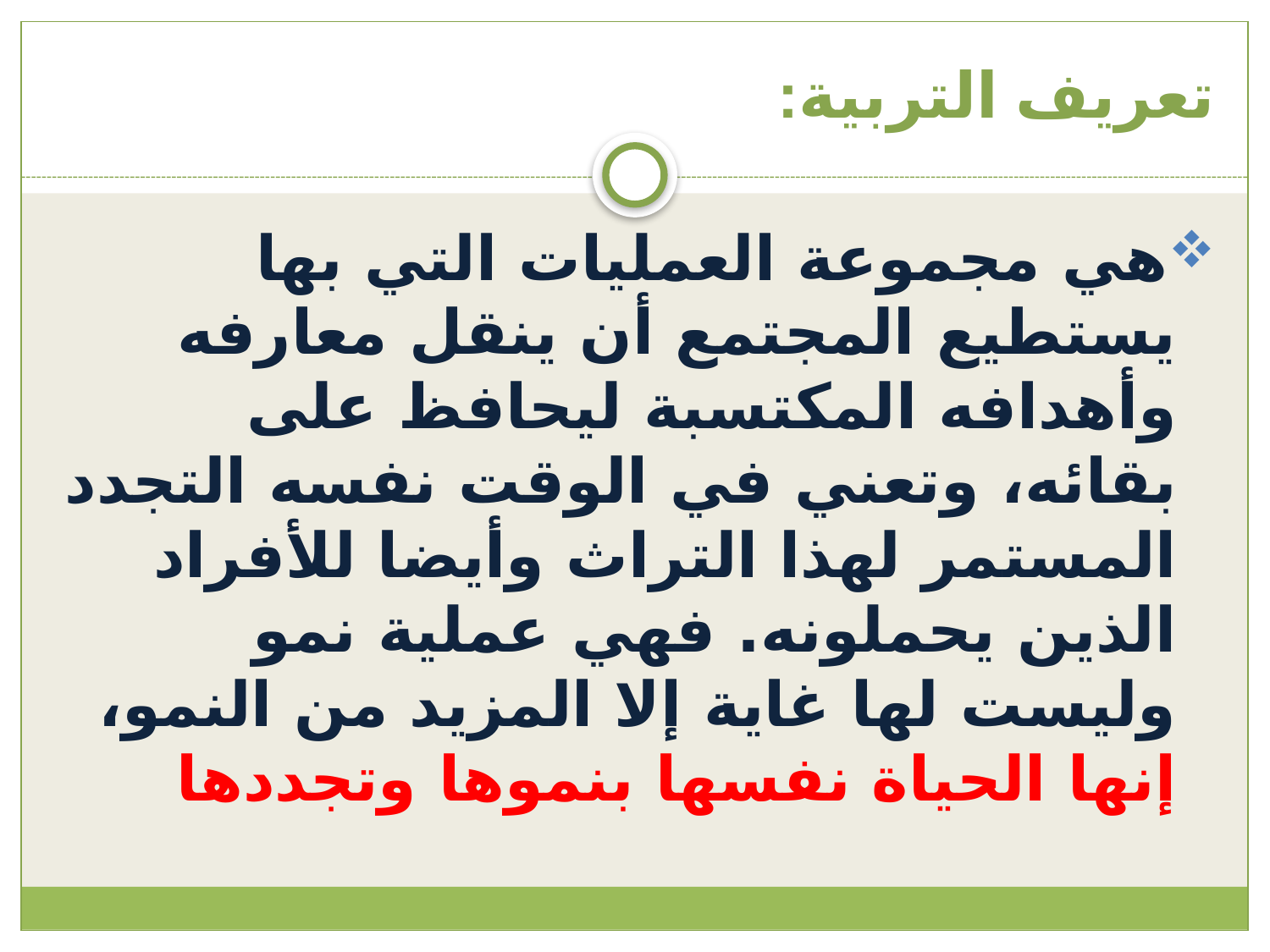

# تعريف التربية:
هي مجموعة العمليات التي بها يستطيع المجتمع أن ينقل معارفه وأهدافه المكتسبة ليحافظ على بقائه، وتعني في الوقت نفسه التجدد المستمر لهذا التراث وأيضا للأفراد الذين يحملونه. فهي عملية نمو وليست لها غاية إلا المزيد من النمو، إنها الحياة نفسها بنموها وتجددها